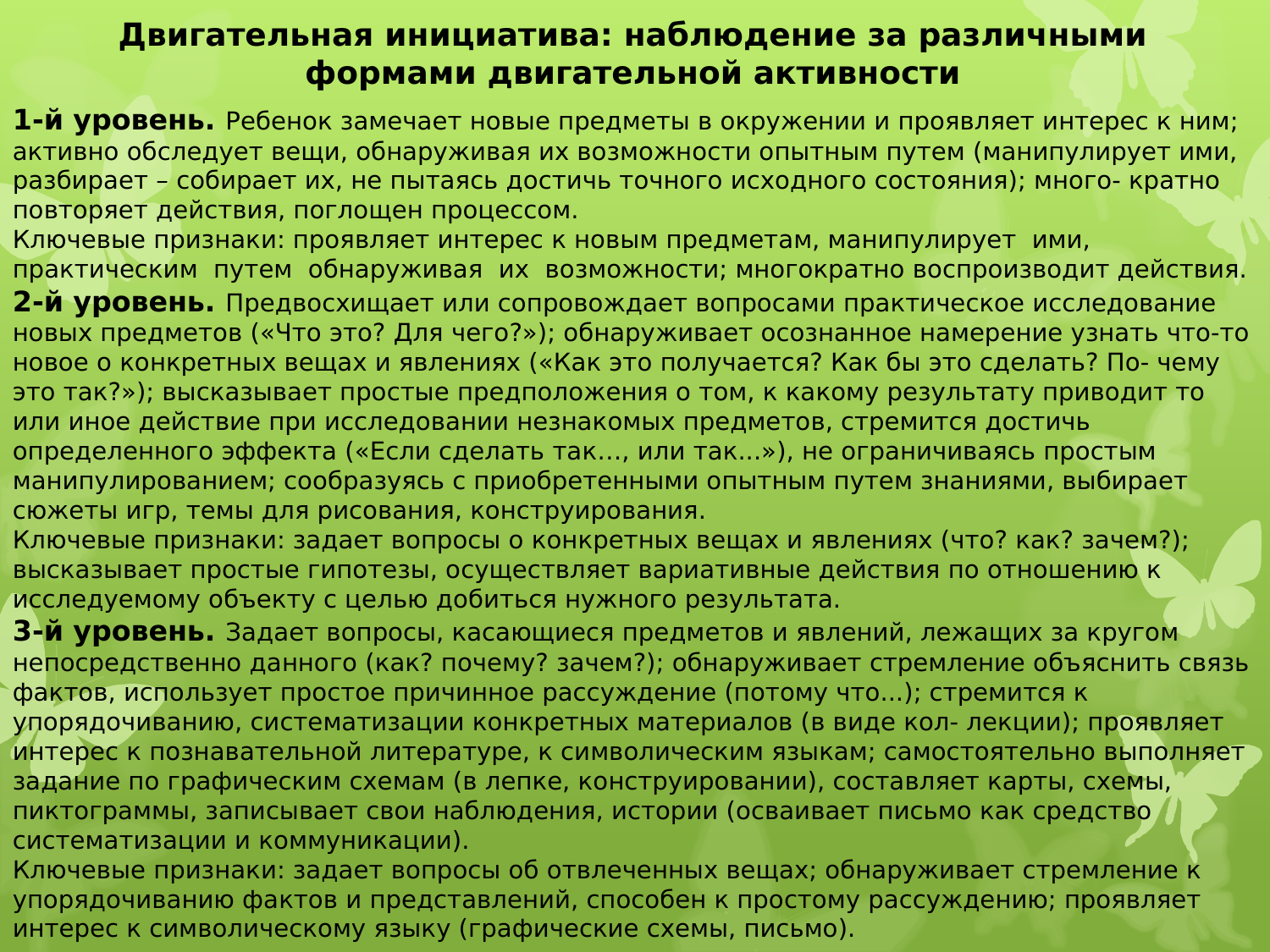

Двигательная инициатива: наблюдение за различными формами двигательной активности
1-й уровень. Ребенок замечает новые предметы в окружении и проявляет интерес к ним; активно обследует вещи, обнаруживая их возможности опытным путем (манипулирует ими, разбирает – собирает их, не пытаясь достичь точного исходного состояния); много- кратно повторяет действия, поглощен процессом.
Ключевые признаки: проявляет интерес к новым предметам, манипулирует  ими,  практическим  путем  обнаруживая  их  возможности; многократно воспроизводит действия.
2-й уровень. Предвосхищает или сопровождает вопросами практическое исследование новых предметов («Что это? Для чего?»); обнаруживает осознанное намерение узнать что-то новое о конкретных вещах и явлениях («Как это получается? Как бы это сделать? По- чему это так?»); высказывает простые предположения о том, к какому результату приводит то или иное действие при исследовании незнакомых предметов, стремится достичь определенного эффекта («Если сделать так…, или так...»), не ограничиваясь простым манипулированием; сообразуясь с приобретенными опытным путем знаниями, выбирает сюжеты игр, темы для рисования, конструирования.
Ключевые признаки: задает вопросы о конкретных вещах и явлениях (что? как? зачем?); высказывает простые гипотезы, осуществляет вариативные действия по отношению к исследуемому объекту с целью добиться нужного результата.
3-й уровень. Задает вопросы, касающиеся предметов и явлений, лежащих за кругом непосредственно данного (как? почему? зачем?); обнаруживает стремление объяснить связь фактов, использует простое причинное рассуждение (потому что...); стремится к упорядочиванию, систематизации конкретных материалов (в виде кол- лекции); проявляет интерес к познавательной литературе, к символическим языкам; самостоятельно выполняет задание по графическим схемам (в лепке, конструировании), составляет карты, схемы, пиктограммы, записывает свои наблюдения, истории (осваивает письмо как средство систематизации и коммуникации).
Ключевые признаки: задает вопросы об отвлеченных вещах; обнаруживает стремление к упорядочиванию фактов и представлений, способен к простому рассуждению; проявляет интерес к символическому языку (графические схемы, письмо).